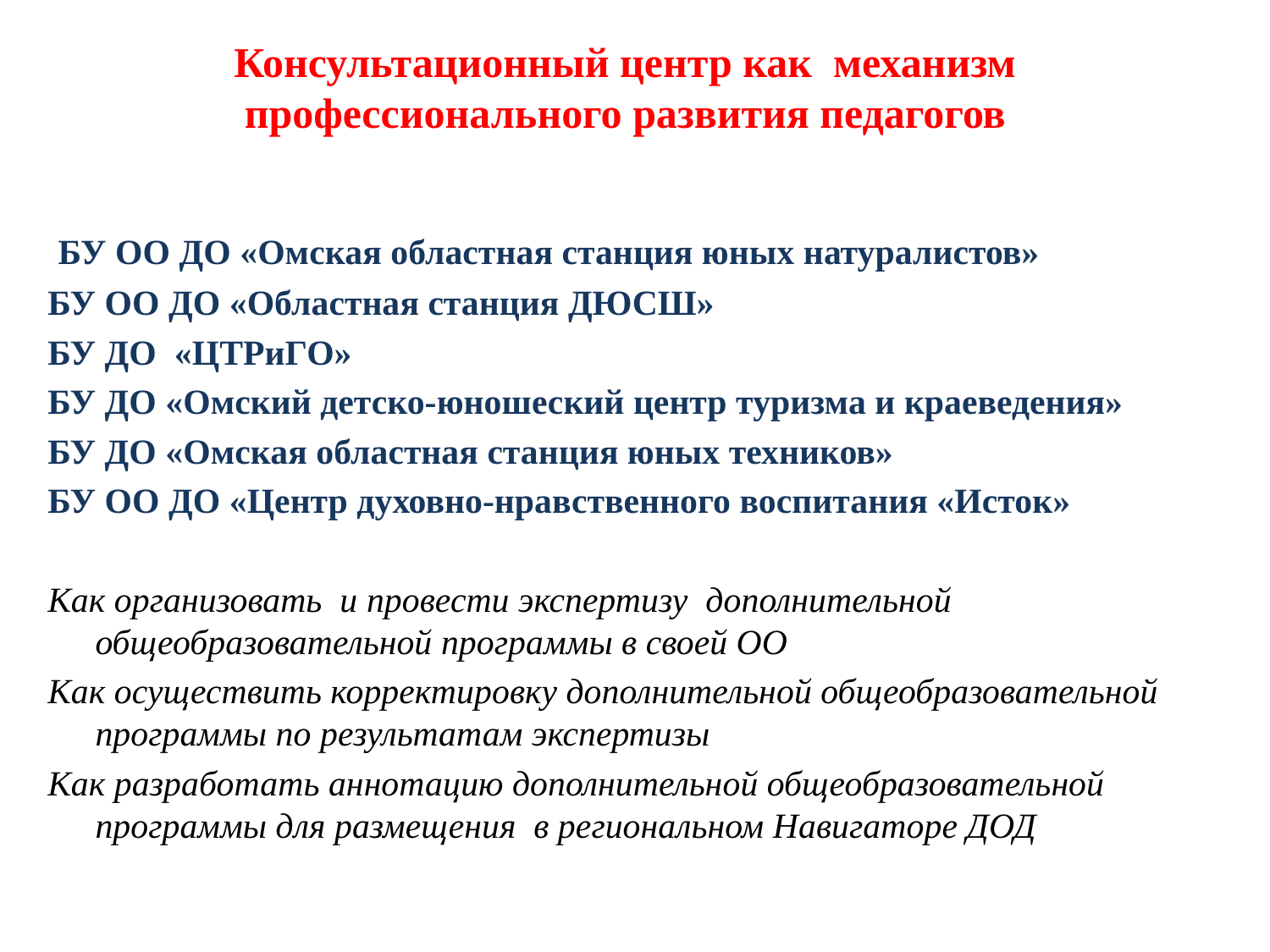

# Консультационный центр как  механизм профессионального развития педагогов
 БУ ОО ДО «Омская областная станция юных натуралистов»
БУ ОО ДО «Областная станция ДЮСШ»
БУ ДО  «ЦТРиГО»
БУ ДО «Омский детско-юношеский центр туризма и краеведения»
БУ ДО «Омская областная станция юных техников»
БУ ОО ДО «Центр духовно-нравственного воспитания «Исток»

Как организовать  и провести экспертизу  дополнительной общеобразовательной программы в своей ОО
Как осуществить корректировку дополнительной общеобразовательной программы по результатам экспертизы
Как разработать аннотацию дополнительной общеобразовательной программы для размещения  в региональном Навигаторе ДОД